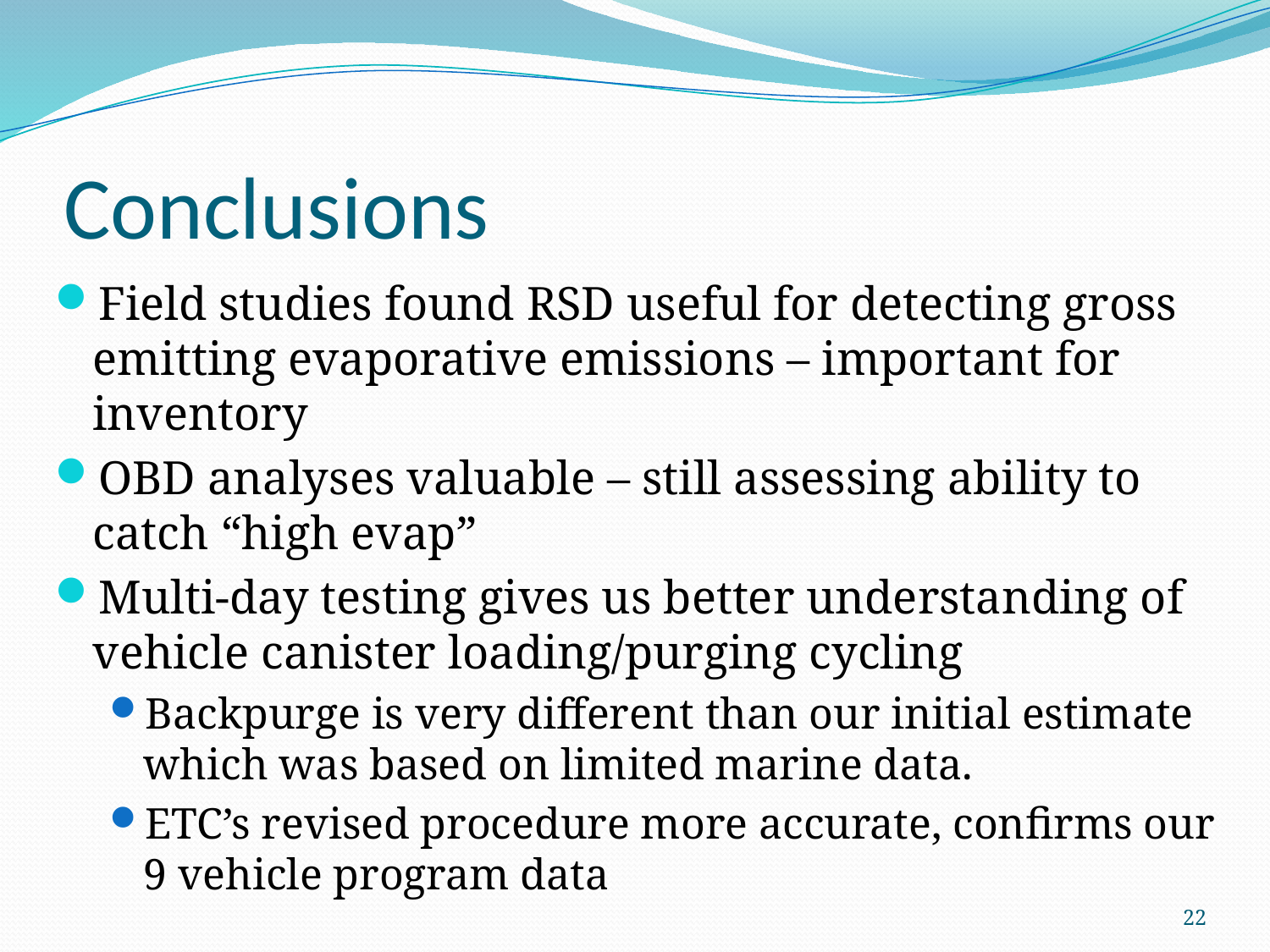

# Conclusions
Field studies found RSD useful for detecting gross emitting evaporative emissions – important for inventory
OBD analyses valuable – still assessing ability to catch “high evap”
Multi-day testing gives us better understanding of vehicle canister loading/purging cycling
Backpurge is very different than our initial estimate which was based on limited marine data.
ETC’s revised procedure more accurate, confirms our 9 vehicle program data
22